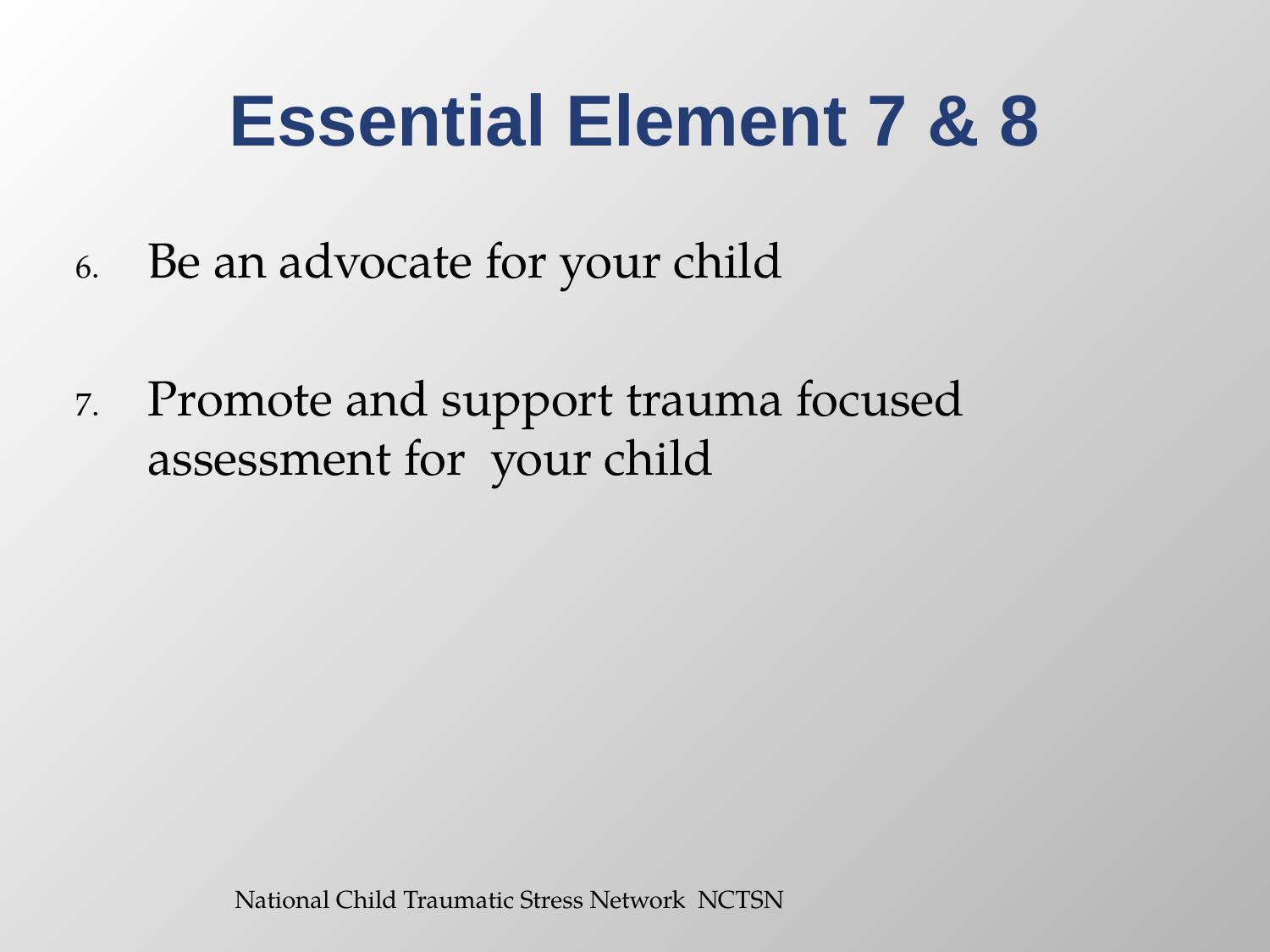

# Essential Element 7 & 8
Be an advocate for your child

Promote and support trauma focused assessment for  your child
National Child Traumatic Stress Network  NCTSN